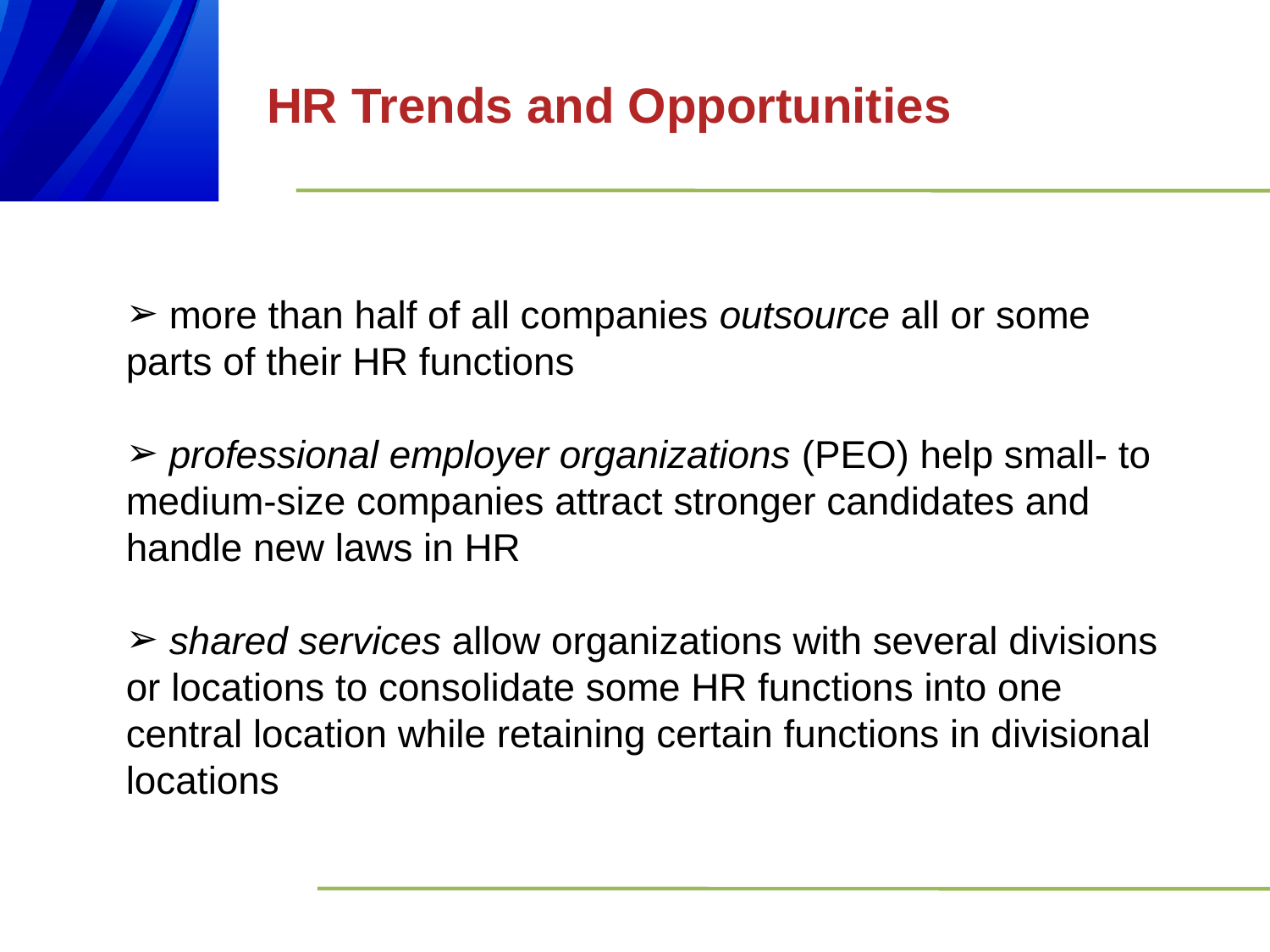

HR Trends and Opportunities

 more than half of all companies outsource all or some parts of their HR functions

 professional employer organizations (PEO) help small- to medium-size companies attract stronger candidates and handle new laws in HR

 shared services allow organizations with several divisions or locations to consolidate some HR functions into one central location while retaining certain functions in divisional locations